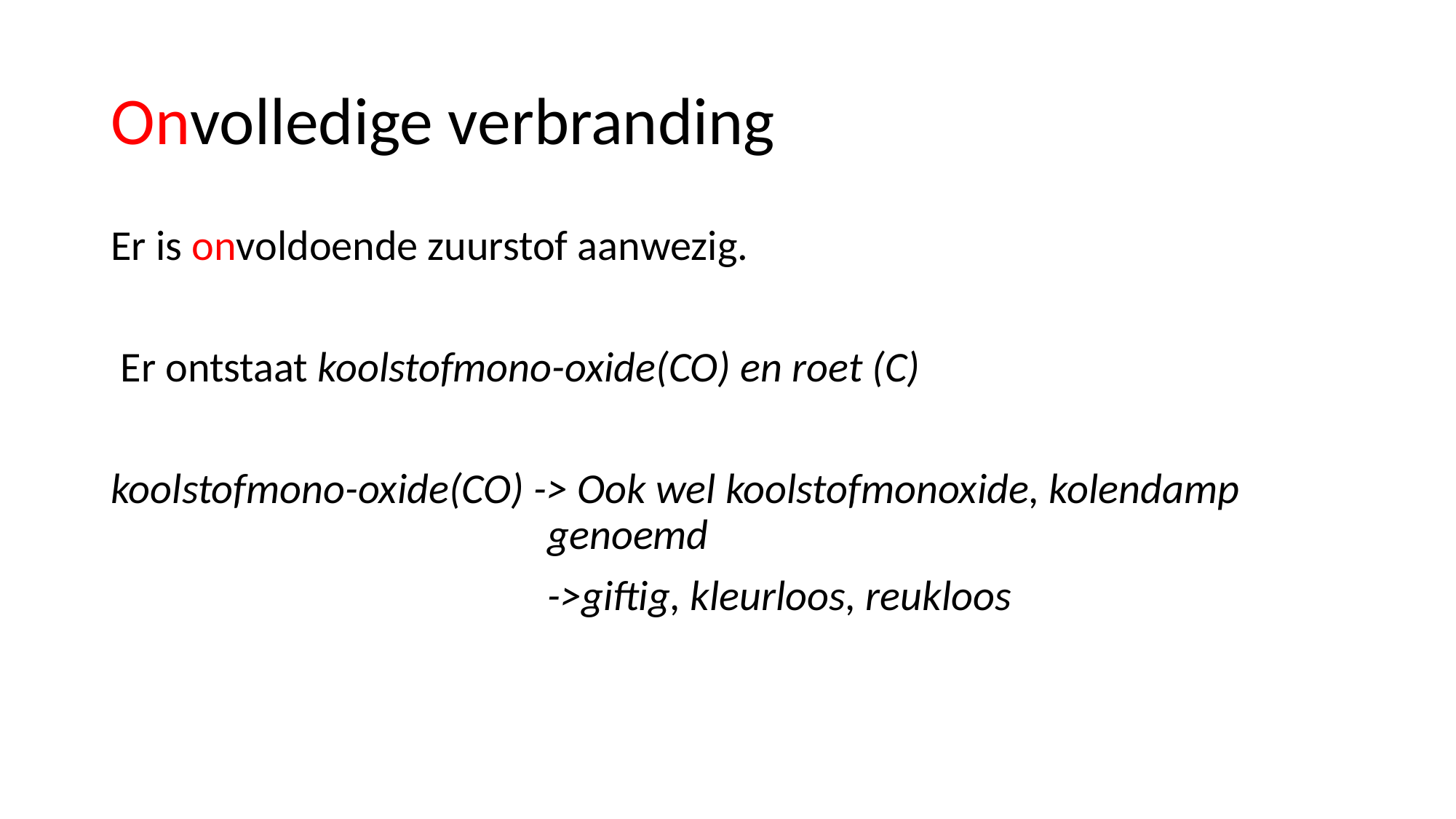

# Onvolledige verbranding
Er is onvoldoende zuurstof aanwezig.

 Er ontstaat koolstofmono-oxide(CO) en roet (C)

koolstofmono-oxide(CO) -> Ook wel koolstofmonoxide, kolendamp 					genoemd
				->giftig, kleurloos, reukloos